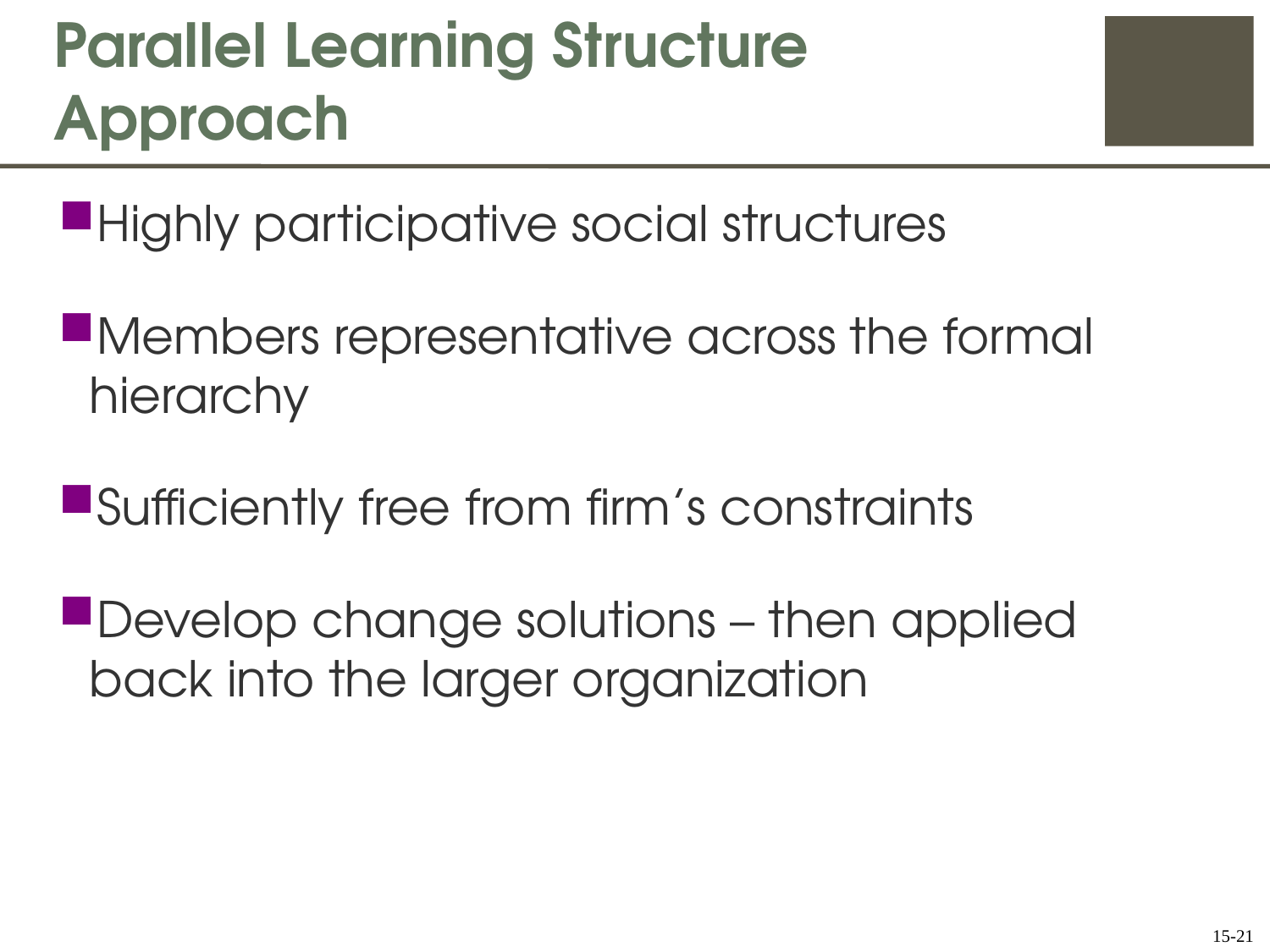

# Parallel Learning Structure Approach
Highly participative social structures
Members representative across the formal hierarchy
Sufficiently free from firm’s constraints
Develop change solutions – then applied back into the larger organization